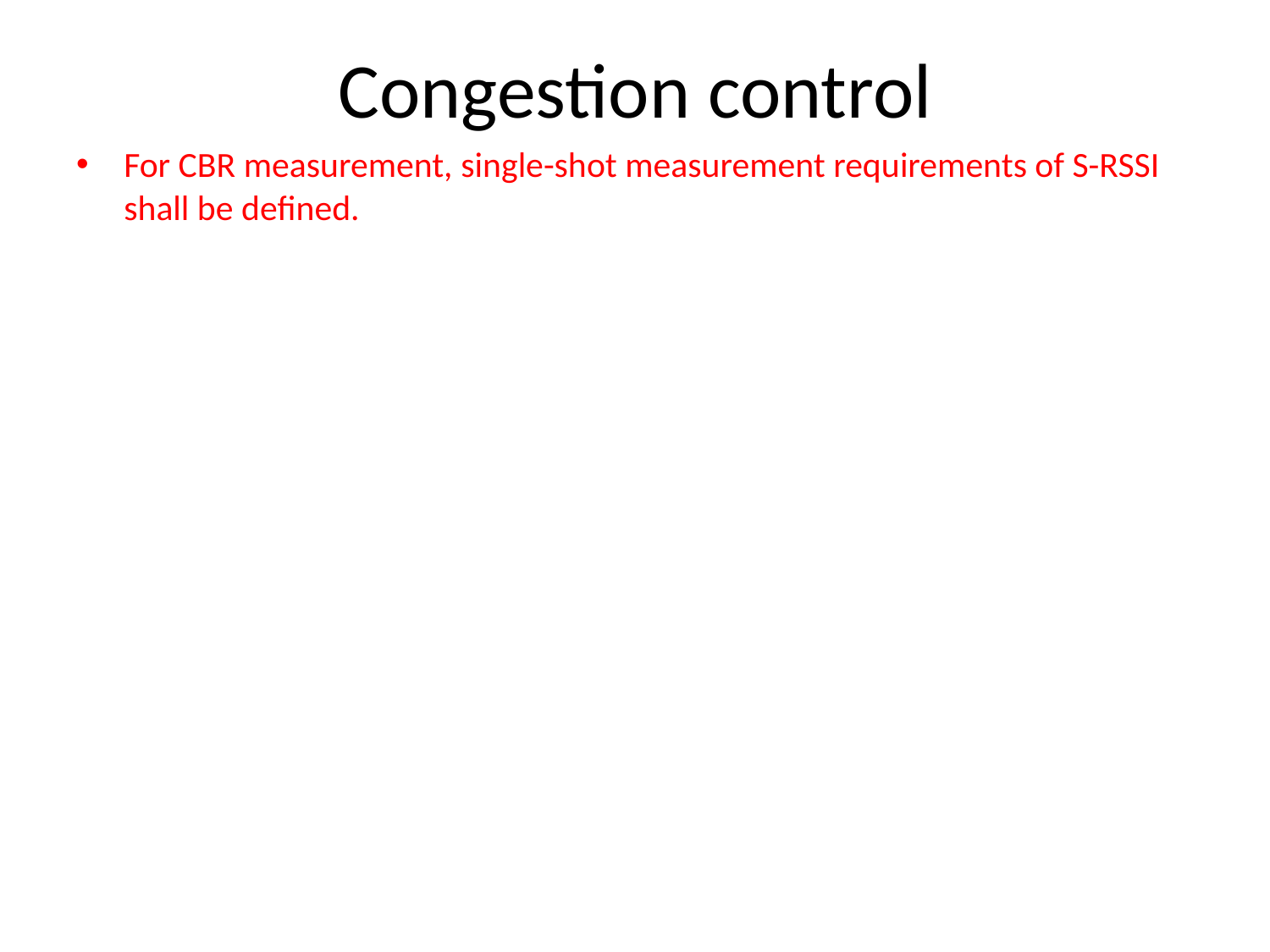

# Congestion control
For CBR measurement, single-shot measurement requirements of S-RSSI shall be defined.